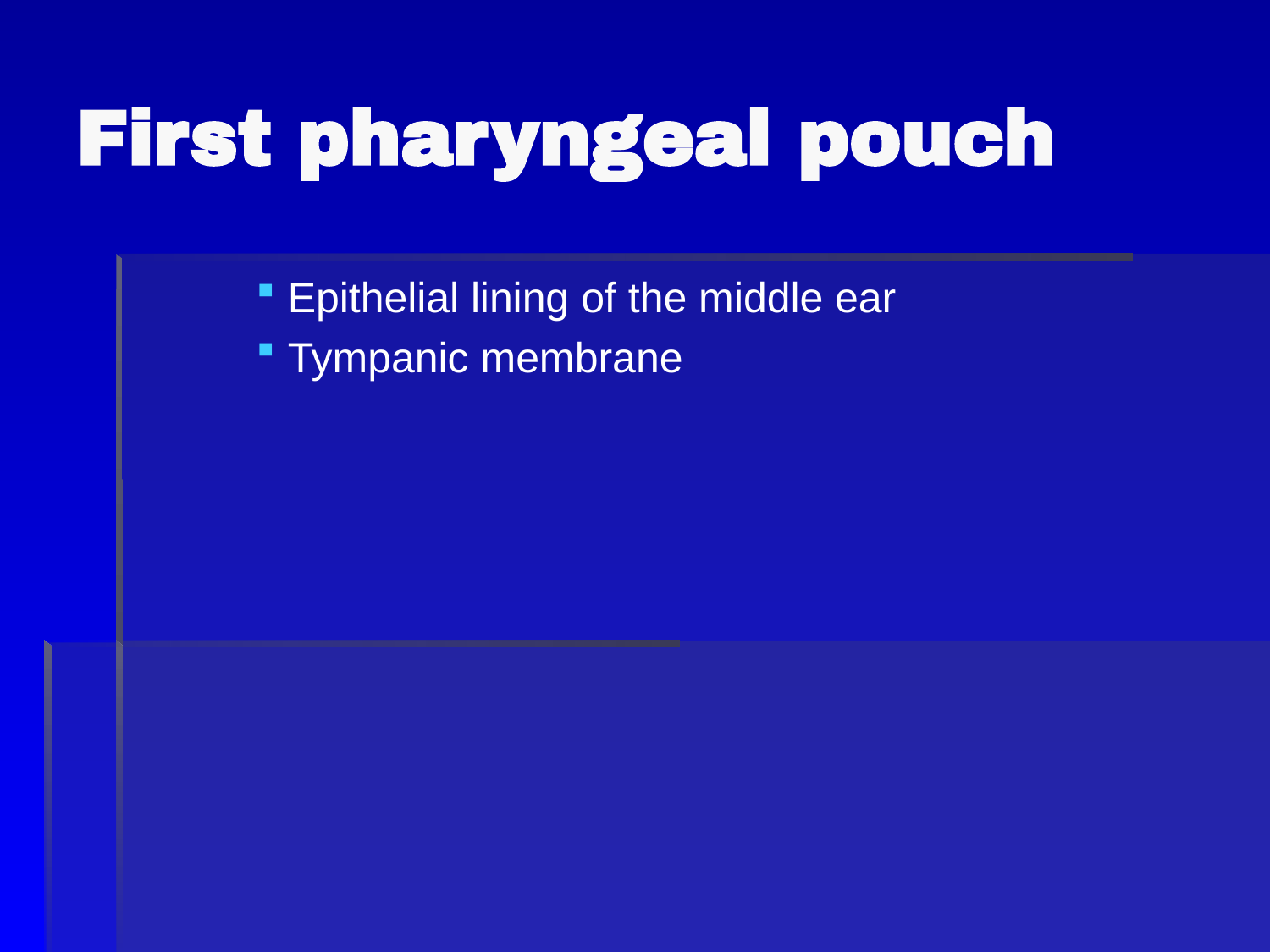

# First pharyngeal pouch
Epithelial lining of the middle ear
Tympanic membrane